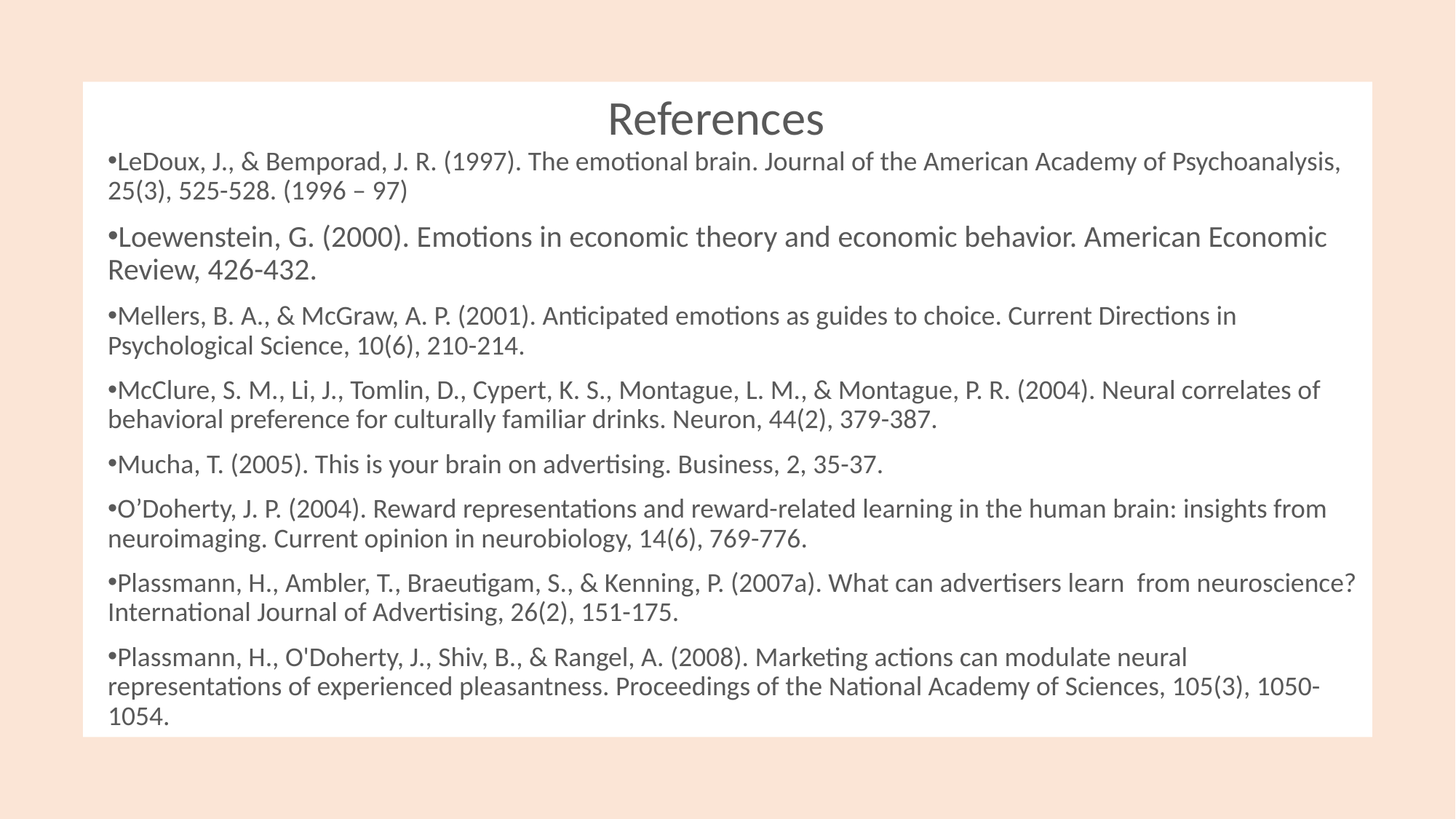

# References

LeDoux, J., & Bemporad, J. R. (1997). The emotional brain. Journal of the American Academy of Psychoanalysis, 25(3), 525-528. (1996 – 97)
Loewenstein, G. (2000). Emotions in economic theory and economic behavior. American Economic Review, 426-432.
Mellers, B. A., & McGraw, A. P. (2001). Anticipated emotions as guides to choice. Current Directions in Psychological Science, 10(6), 210-214.
McClure, S. M., Li, J., Tomlin, D., Cypert, K. S., Montague, L. M., & Montague, P. R. (2004). Neural correlates of behavioral preference for culturally familiar drinks. Neuron, 44(2), 379-387.
Mucha, T. (2005). This is your brain on advertising. Business, 2, 35-37.
O’Doherty, J. P. (2004). Reward representations and reward-related learning in the human brain: insights from neuroimaging. Current opinion in neurobiology, 14(6), 769-776.
Plassmann, H., Ambler, T., Braeutigam, S., & Kenning, P. (2007a). What can advertisers learn  from neuroscience? International Journal of Advertising, 26(2), 151-175.
Plassmann, H., O'Doherty, J., Shiv, B., & Rangel, A. (2008). Marketing actions can modulate neural representations of experienced pleasantness. Proceedings of the National Academy of Sciences, 105(3), 1050-1054.